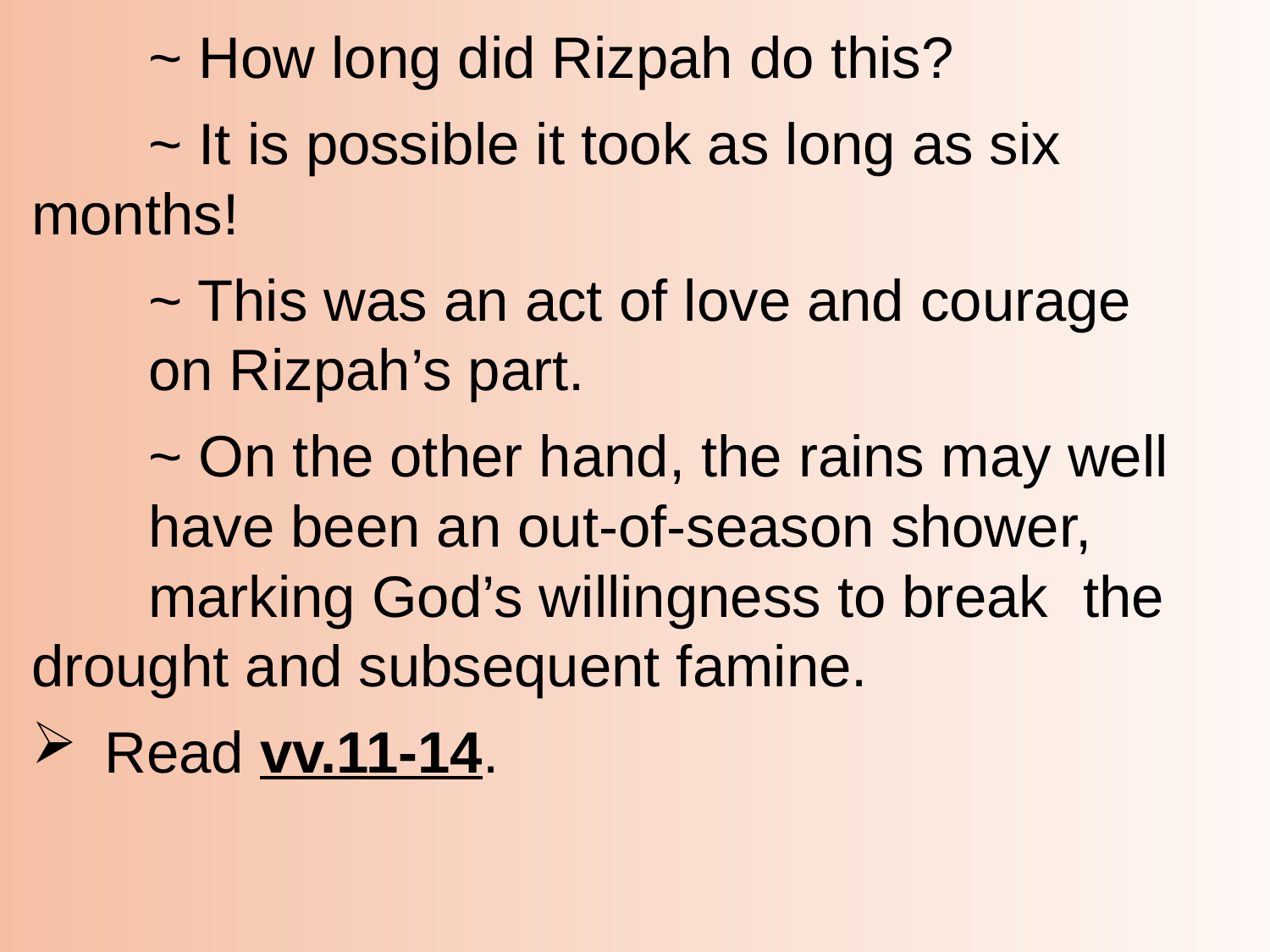

~ How long did Rizpah do this?
		~ It is possible it took as long as six 						months!
		~ This was an act of love and courage 					on Rizpah’s part.
		~ On the other hand, the rains may well 					have been an out-of-season shower, 					marking God’s willingness to break 						the drought and subsequent famine.
Read vv.11-14.